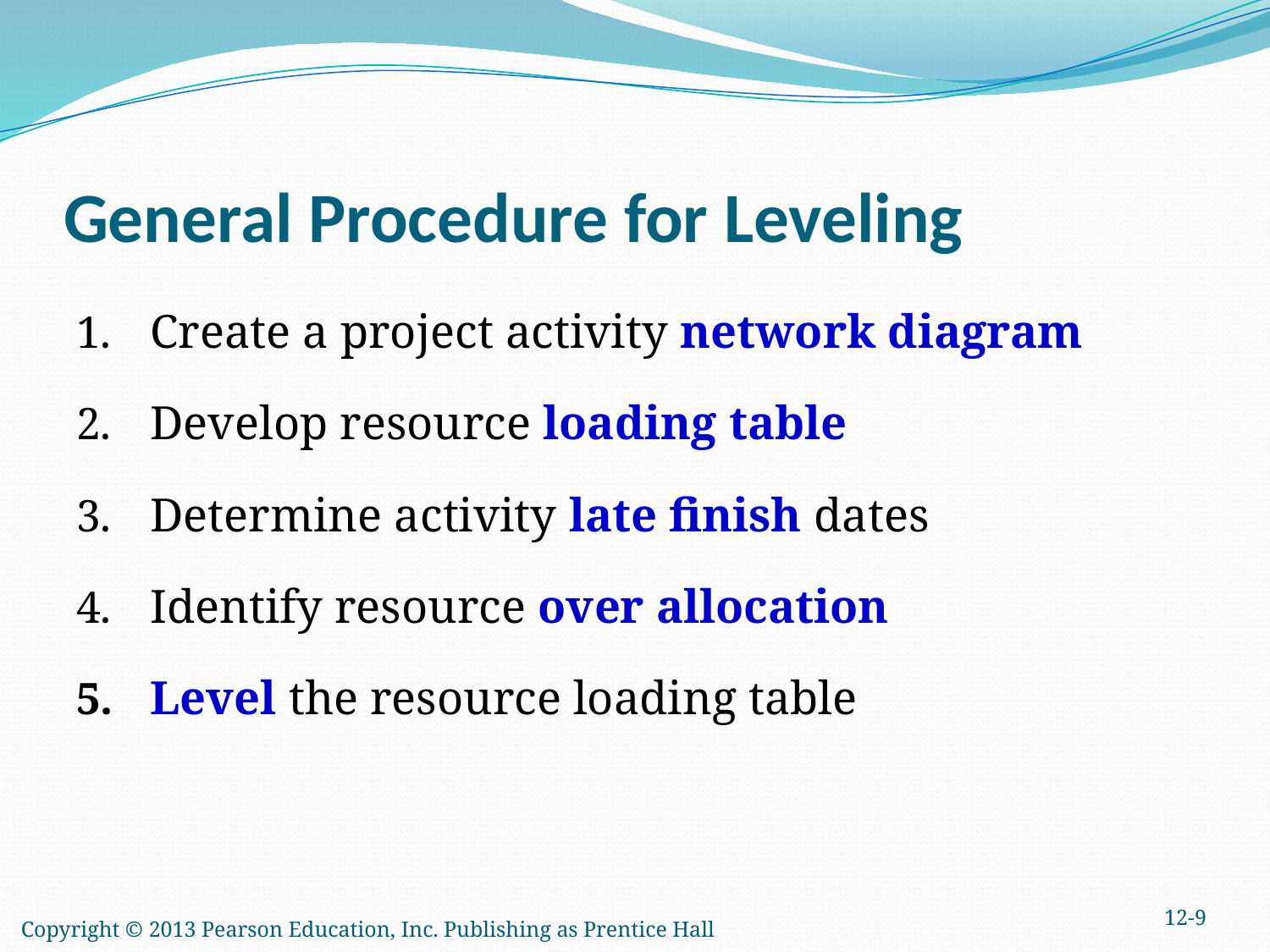

# General Procedure for Leveling
Create a project activity network diagram
Develop resource loading table
Determine activity late finish dates
Identify resource over allocation
Level the resource loading table

12-9